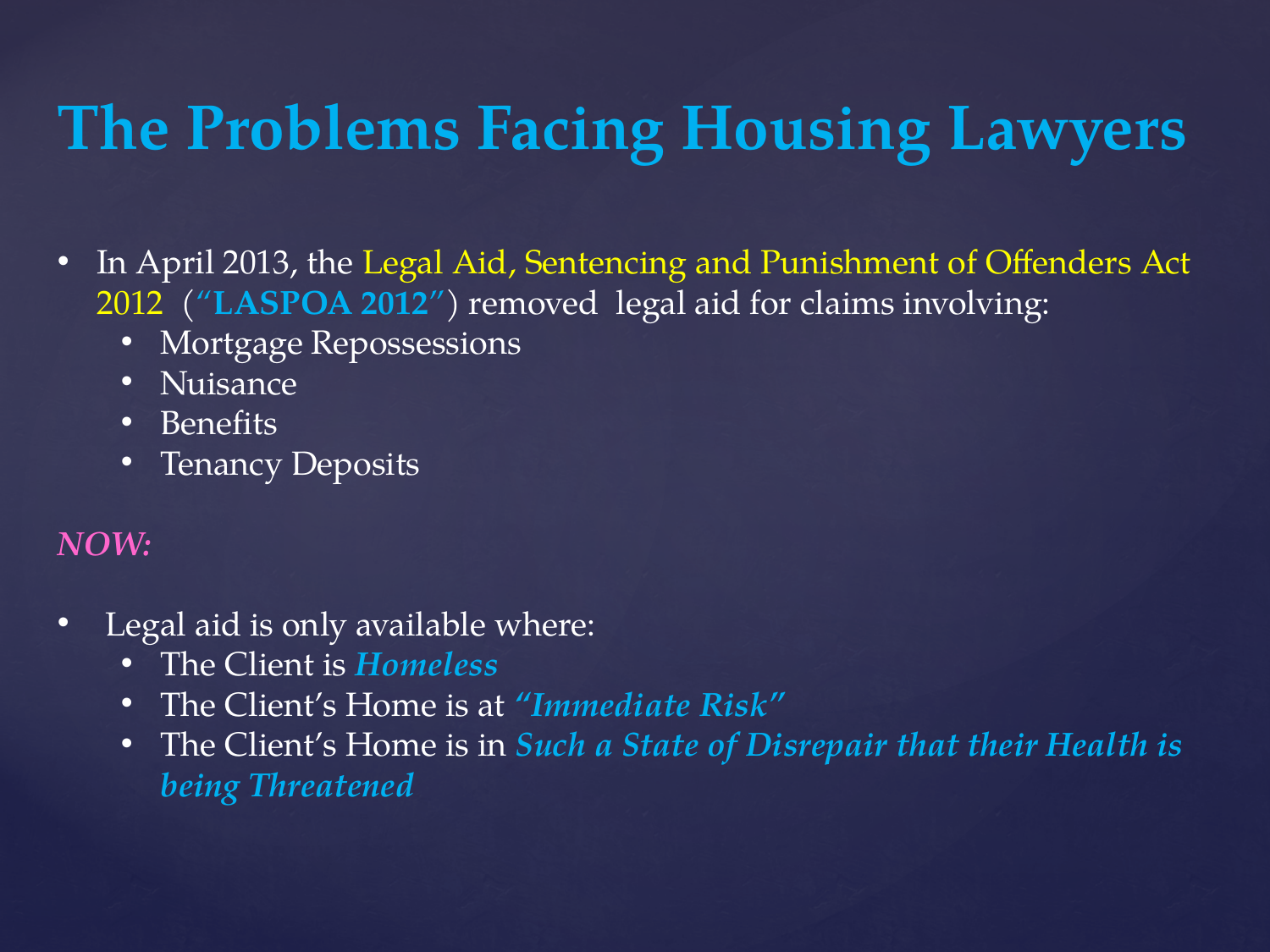

The Problems Facing Housing Lawyers

In April 2013, the Legal Aid, Sentencing and Punishment of Offenders Act 2012  (“LASPOA 2012”) removed  legal aid for claims involving:
Mortgage Repossessions
Nuisance
Benefits
Tenancy Deposits

NOW:

 Legal aid is only available where:
The Client is Homeless
The Client’s Home is at “Immediate Risk”
The Client’s Home is in Such a State of Disrepair that their Health is being Threatened